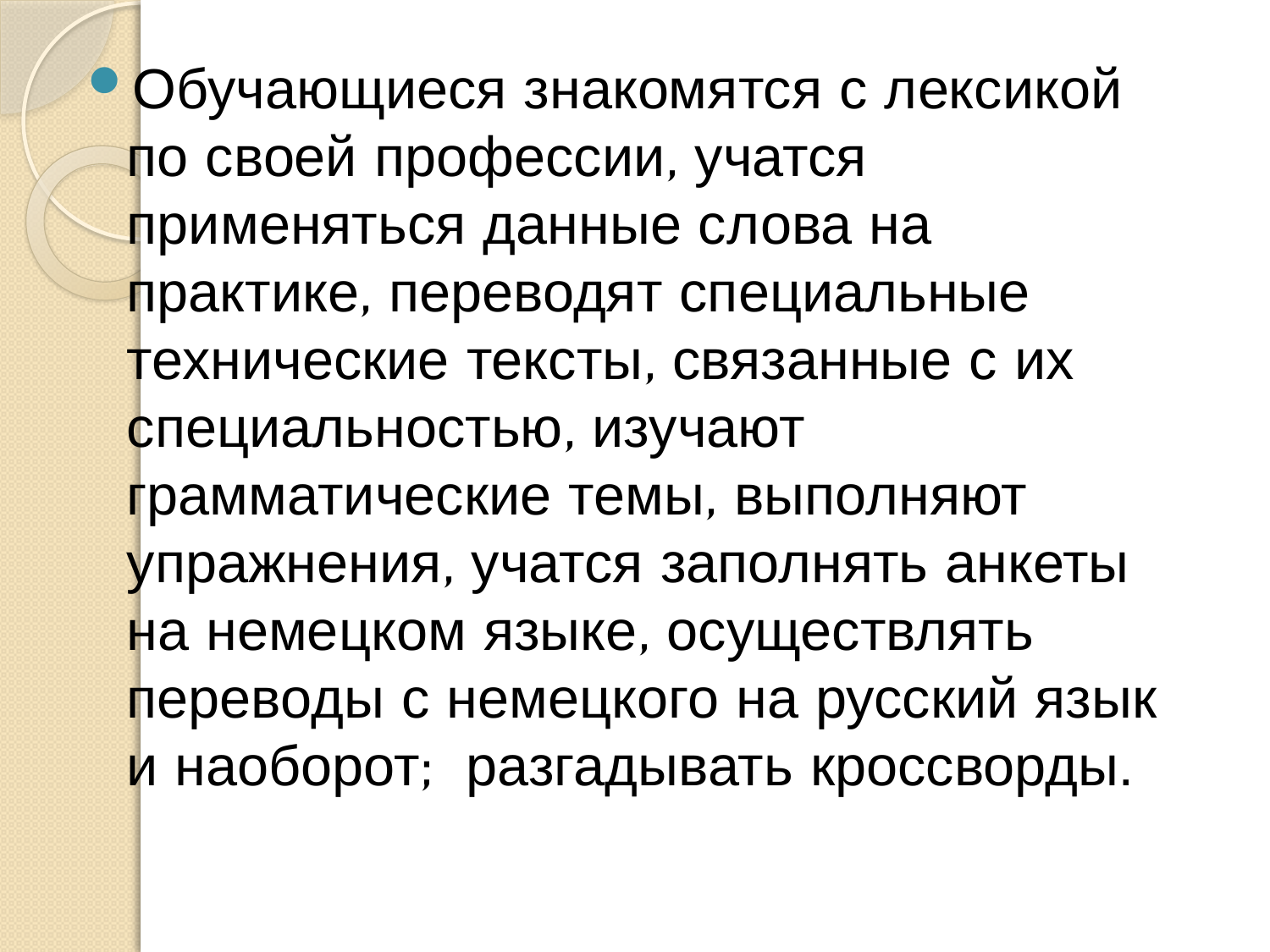

#
Обучающиеся знакомятся с лексикой по своей профессии, учатся применяться данные слова на практике, переводят специальные технические тексты, связанные с их специальностью, изучают грамматические темы, выполняют упражнения, учатся заполнять анкеты на немецком языке, осуществлять переводы с немецкого на русский язык и наоборот;  разгадывать кроссворды.